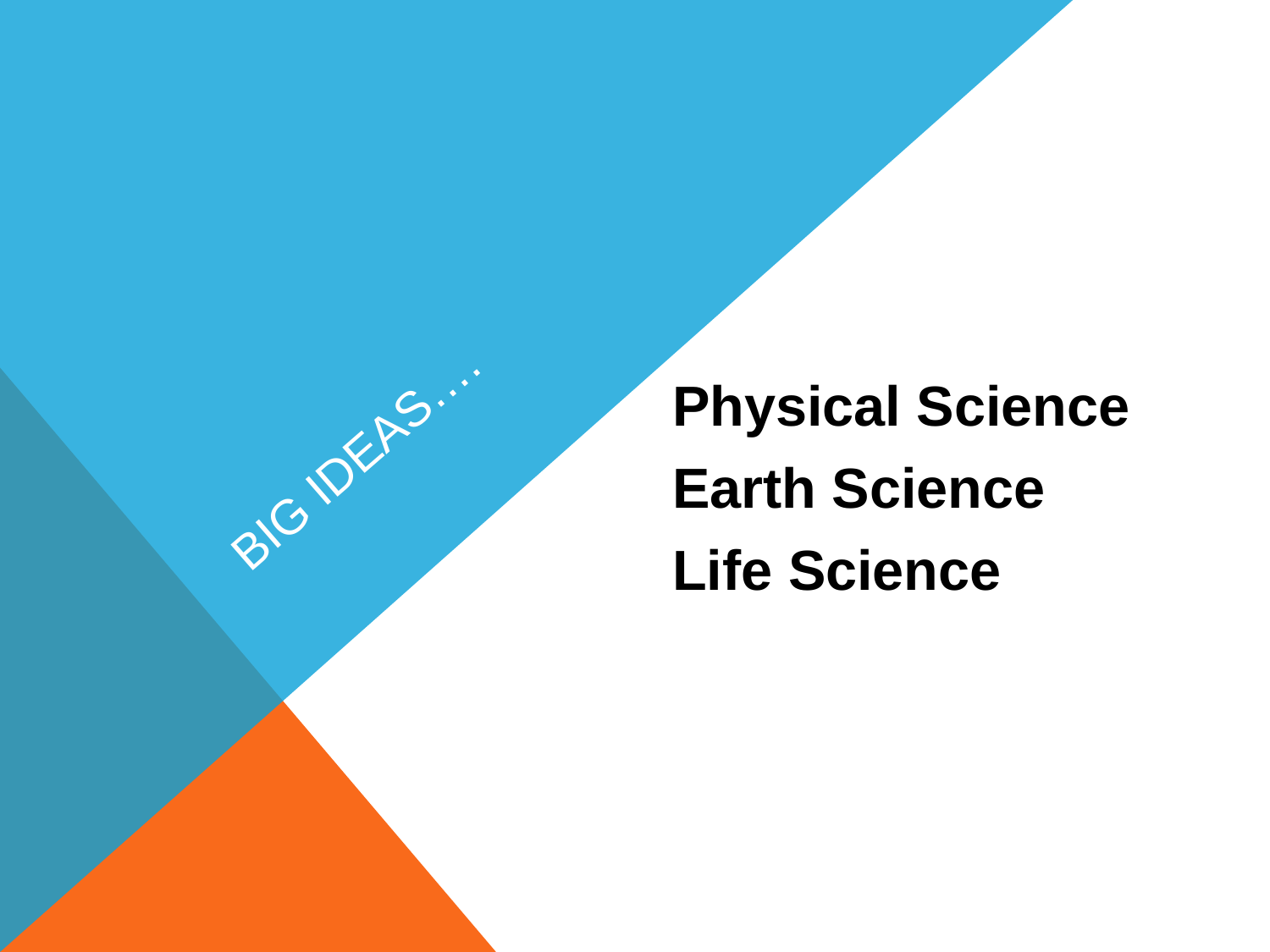

# Big ideas….

Physical Science
Earth Science
Life Science